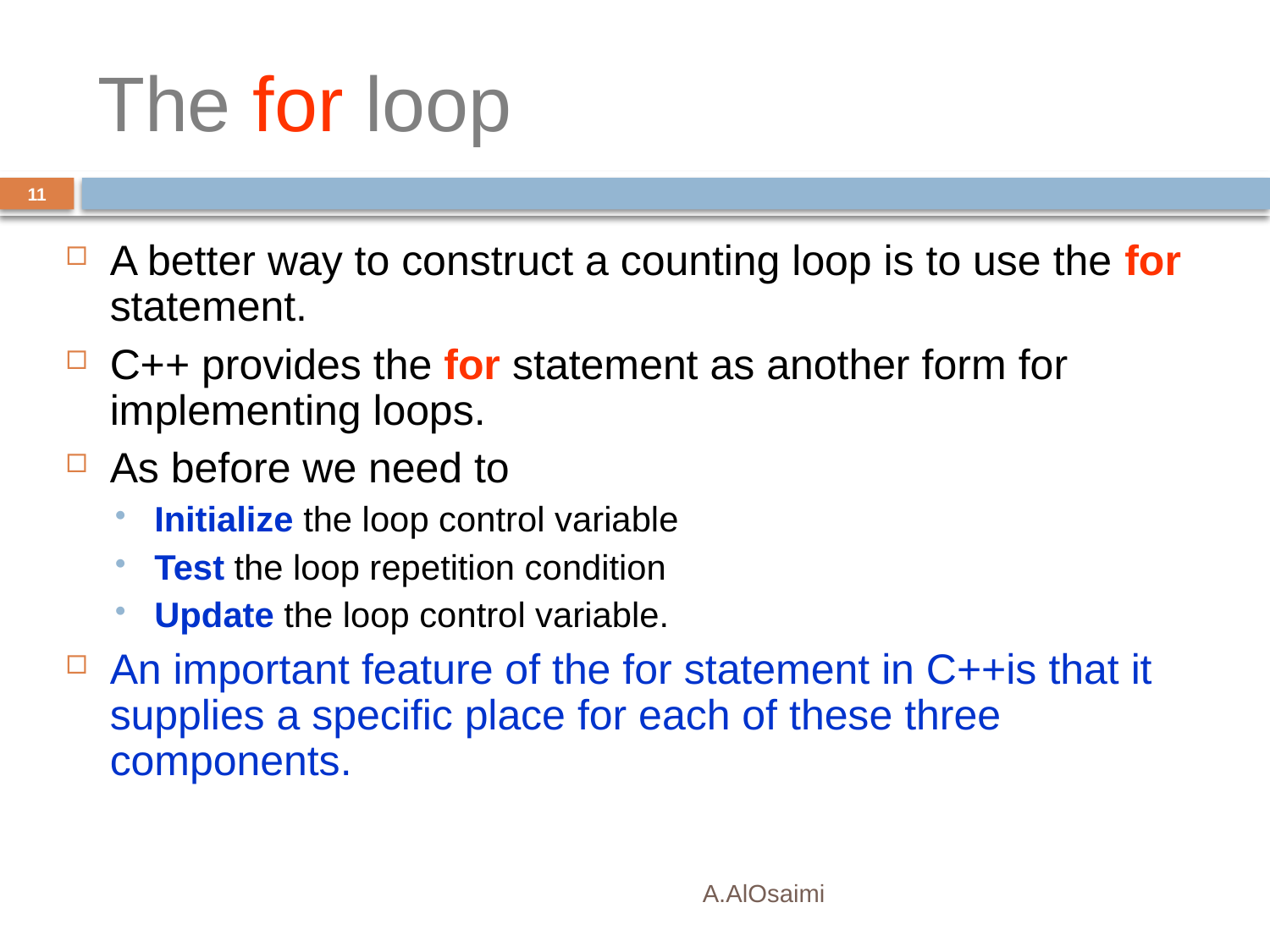

# The for loop
11
A better way to construct a counting loop is to use the for statement.
C++ provides the for statement as another form for implementing loops.
As before we need to
Initialize the loop control variable
Test the loop repetition condition
Update the loop control variable.
An important feature of the for statement in C++is that it supplies a specific place for each of these three components.
A.AlOsaimi